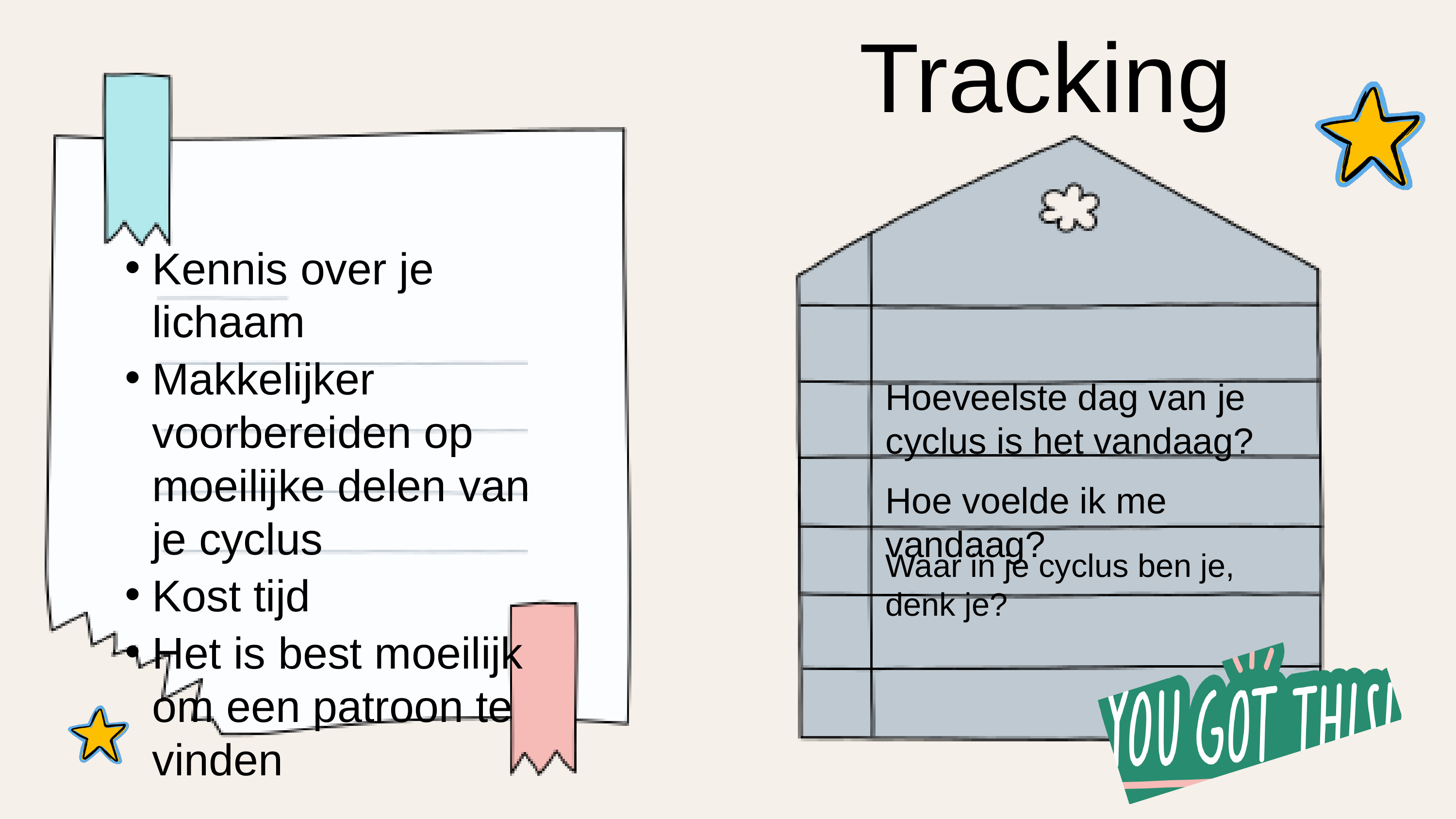

# Tracking

Kennis over je lichaam
Makkelijker voorbereiden op moeilijke delen van je cyclus
Kost tijd
Het is best moeilijk om een patroon te vinden
Hoeveelste dag van je cyclus is het vandaag?
Hoe voelde ik me vandaag?
Waar in je cyclus ben je, denk je?